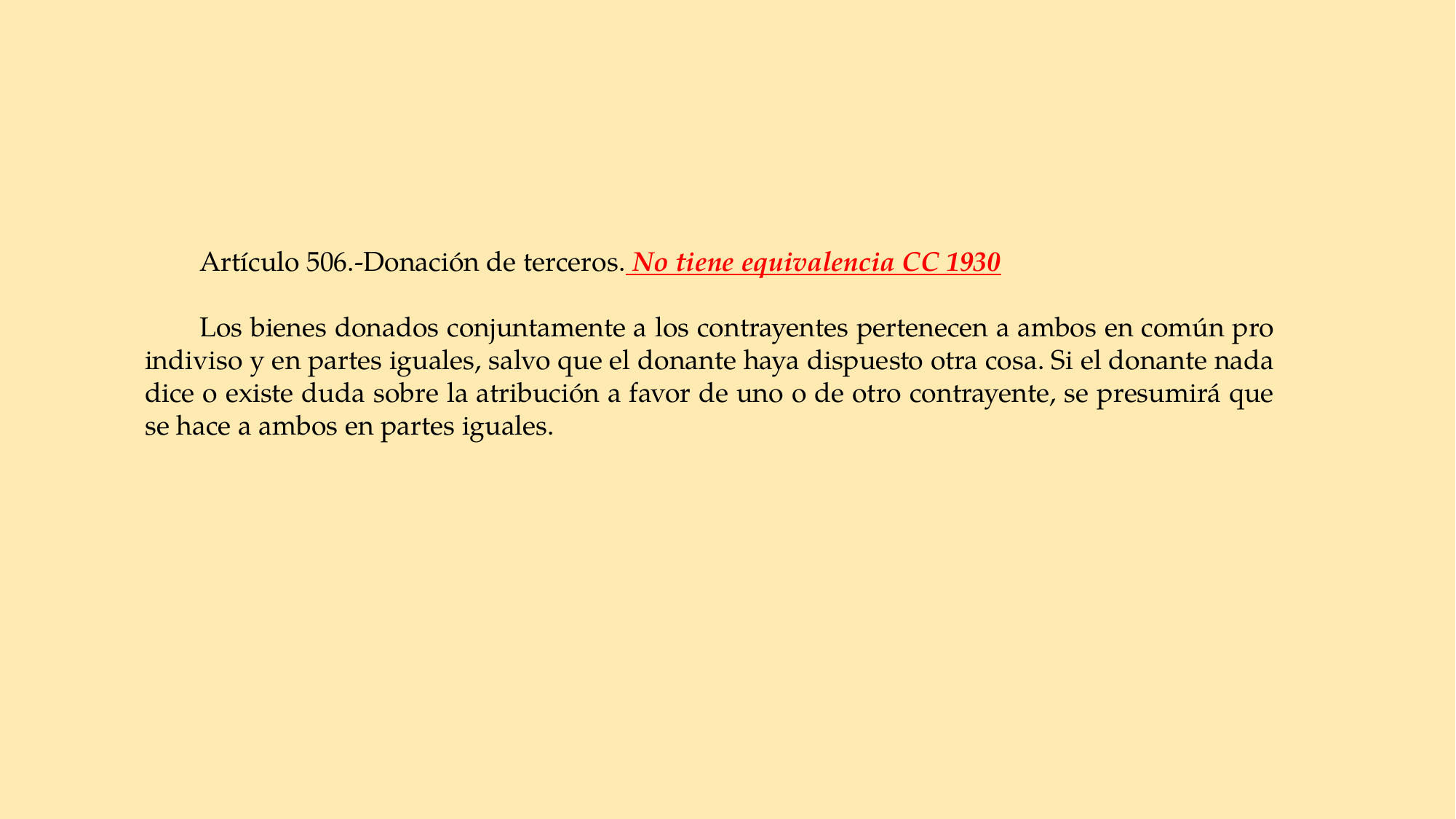

Artículo 506.-Donación de terceros. No tiene equivalencia CC 1930

Los bienes donados conjuntamente a los contrayentes pertenecen a ambos en común pro indiviso y en partes iguales, salvo que el donante haya dispuesto otra cosa. Si el donante nada dice o existe duda sobre la atribución a favor de uno o de otro contrayente, se presumirá que se hace a ambos en partes iguales.